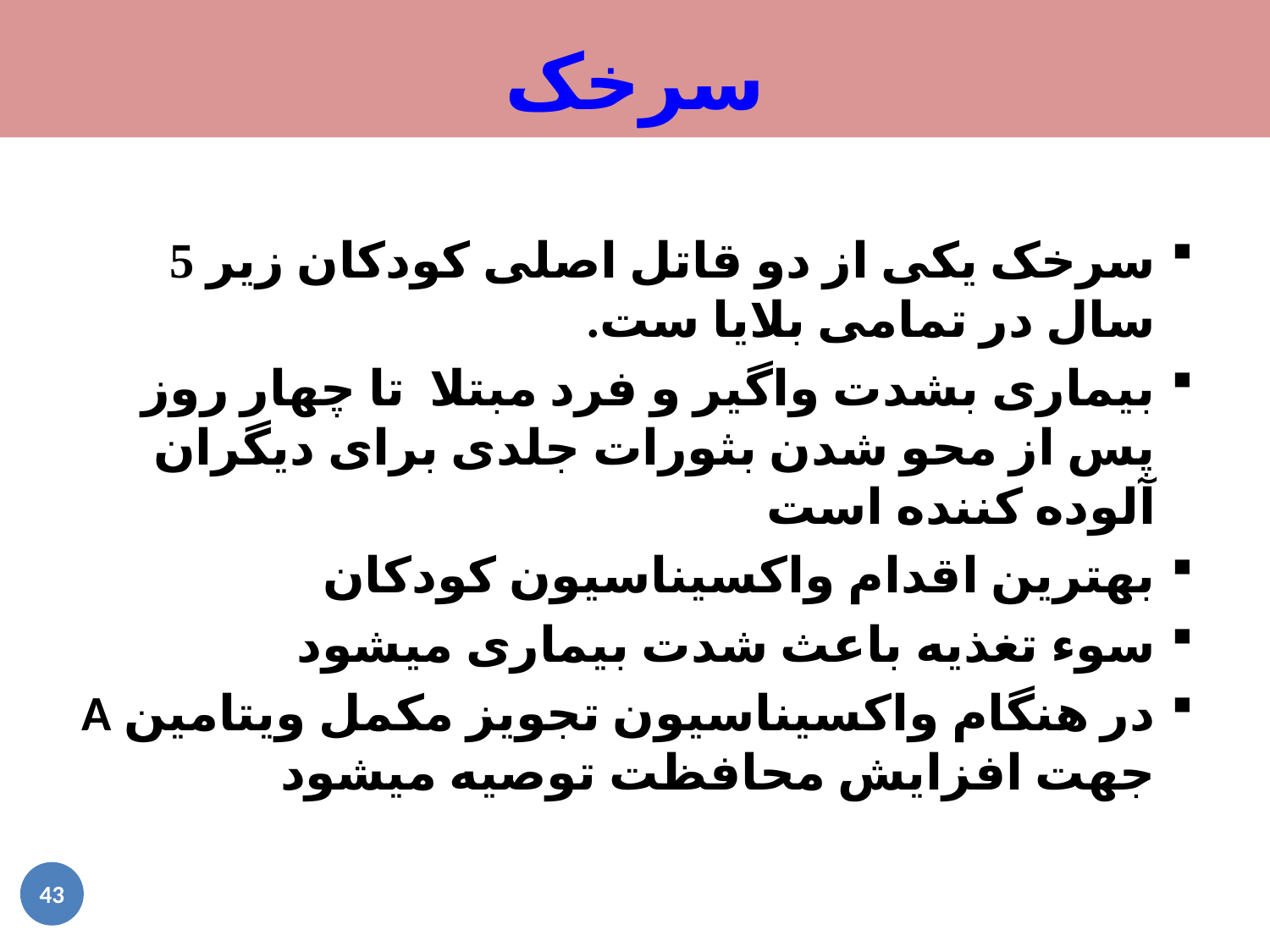

سرخک
سرخک یکی از دو قاتل اصلی کودکان زیر 5 سال در تمامی بلایا ست.
بیماری بشدت واگیر و فرد مبتلا  تا چهار روز پس از محو شدن بثورات جلدی برای دیگران آلوده کننده است
بهترین اقدام واکسیناسیون کودکان
سوء تغذیه باعث شدت بیماری میشود
در هنگام واکسیناسیون تجویز مکمل ویتامین A جهت افزایش محافظت توصیه میشود

43